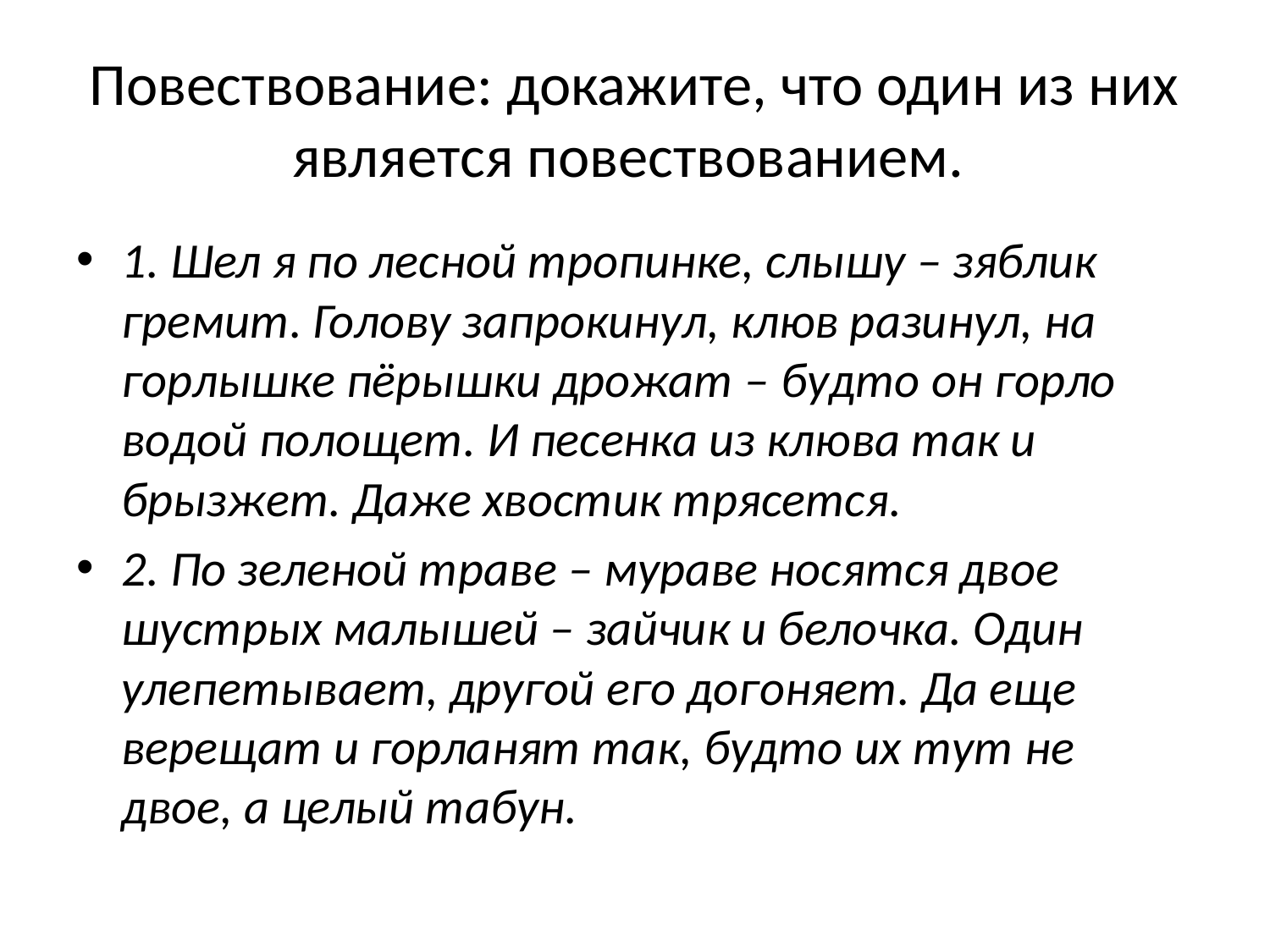

# Повествование: докажите, что один из них является повествованием.
1. Шел я по лесной тропинке, слышу – зяблик гремит. Голову запрокинул, клюв разинул, на горлышке пёрышки дрожат – будто он горло водой полощет. И песенка из клюва так и брызжет. Даже хвостик трясется.
2. По зеленой траве – мураве носятся двое шустрых малышей – зайчик и белочка. Один улепетывает, другой его догоняет. Да еще верещат и горланят так, будто их тут не двое, а целый табун.